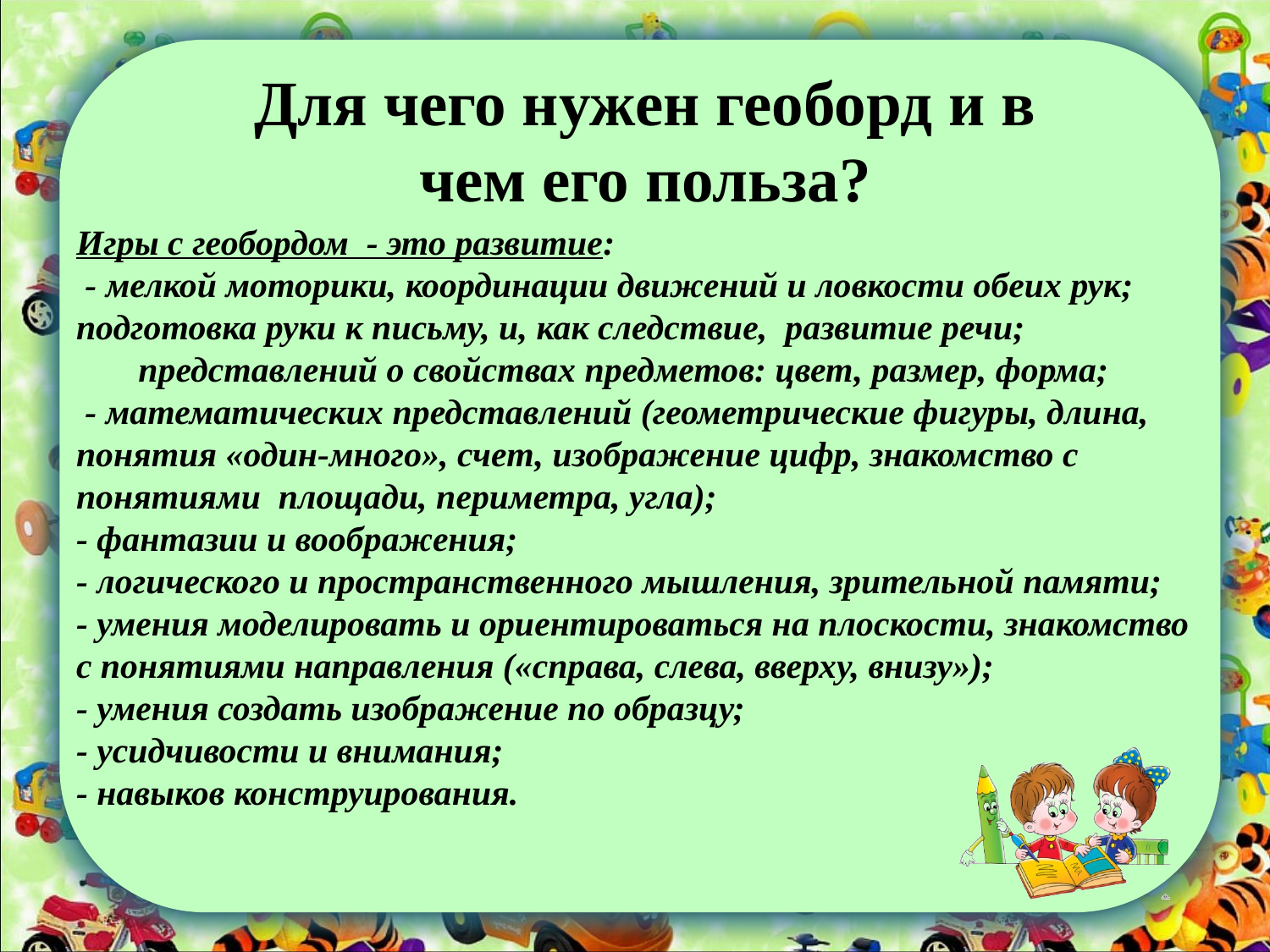

Для чего нужен геоборд и в чем его польза?
# Игры с геобордом  - это развитие:  - мелкой моторики, координации движений и ловкости обеих рук; подготовка руки к письму, и, как следствие,  развитие речи;        представлений о свойствах предметов: цвет, размер, форма;  - математических представлений (геометрические фигуры, длина, понятия «один-много», счет, изображение цифр, знакомство с понятиями  площади, периметра, угла); - фантазии и воображения; - логического и пространственного мышления, зрительной памяти;  - умения моделировать и ориентироваться на плоскости, знакомство с понятиями направления («справа, слева, вверху, внизу»); - умения создать изображение по образцу; - усидчивости и внимания; - навыков конструирования.